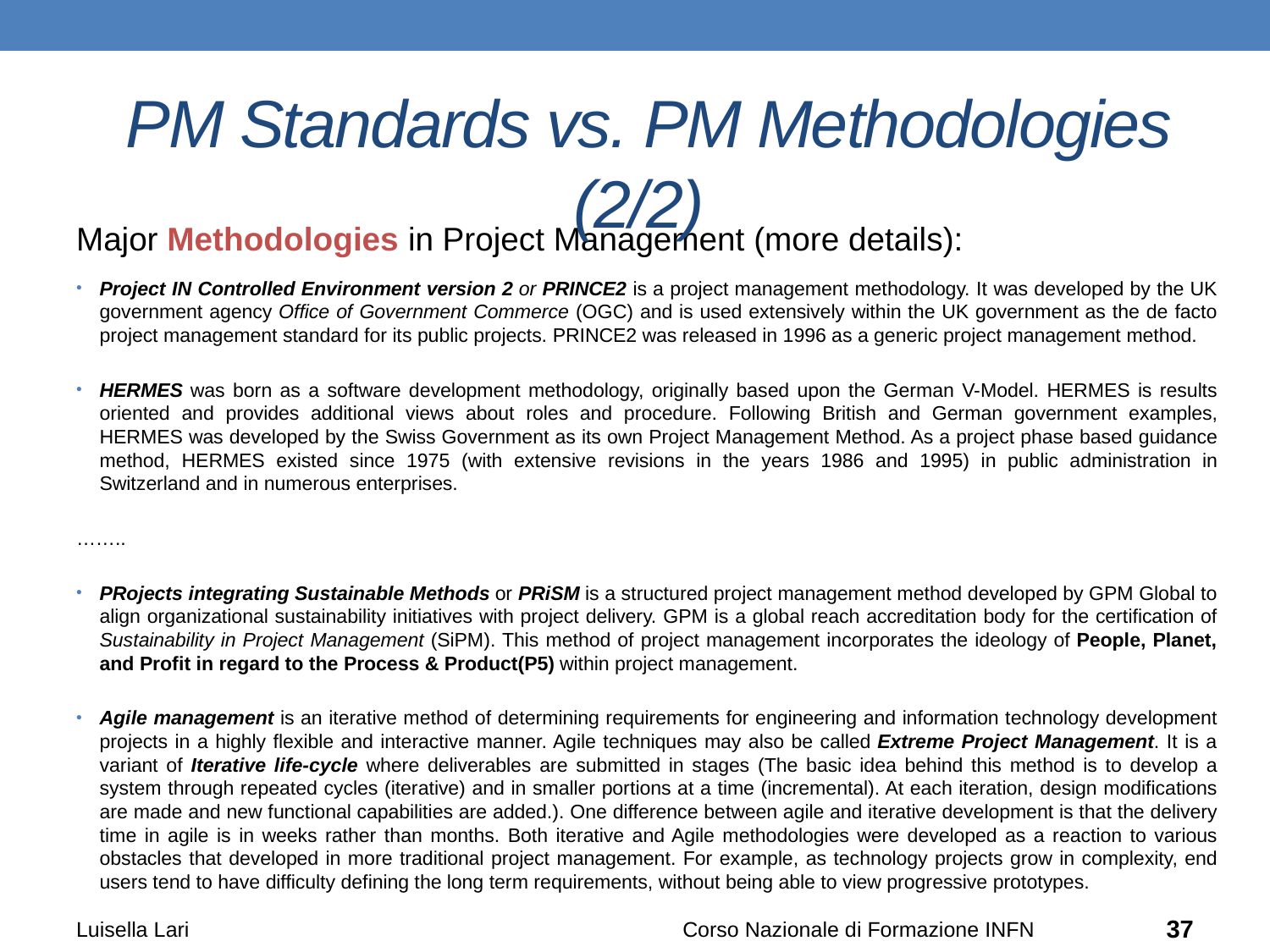

# PM Standards vs. PM Methodologies (2/2)
Major Methodologies in Project Management (more details):

Project IN Controlled Environment version 2 or PRINCE2 is a project management methodology. It was developed by the UK government agency Office of Government Commerce (OGC) and is used extensively within the UK government as the de facto project management standard for its public projects. PRINCE2 was released in 1996 as a generic project management method.

HERMES was born as a software development methodology, originally based upon the German V-Model. HERMES is results oriented and provides additional views about roles and procedure. Following British and German government examples, HERMES was developed by the Swiss Government as its own Project Management Method. As a project phase based guidance method, HERMES existed since 1975 (with extensive revisions in the years 1986 and 1995) in public administration in Switzerland and in numerous enterprises.

……..

PRojects integrating Sustainable Methods or PRiSM is a structured project management method developed by GPM Global to align organizational sustainability initiatives with project delivery. GPM is a global reach accreditation body for the certification of Sustainability in Project Management (SiPM). This method of project management incorporates the ideology of People, Planet, and Profit in regard to the Process & Product(P5) within project management.

Agile management is an iterative method of determining requirements for engineering and information technology development projects in a highly flexible and interactive manner. Agile techniques may also be called Extreme Project Management. It is a variant of Iterative life-cycle where deliverables are submitted in stages (The basic idea behind this method is to develop a system through repeated cycles (iterative) and in smaller portions at a time (incremental). At each iteration, design modifications are made and new functional capabilities are added.). One difference between agile and iterative development is that the delivery time in agile is in weeks rather than months. Both iterative and Agile methodologies were developed as a reaction to various obstacles that developed in more traditional project management. For example, as technology projects grow in complexity, end users tend to have difficulty defining the long term requirements, without being able to view progressive prototypes.

Luisella Lari
Corso Nazionale di Formazione INFN
37